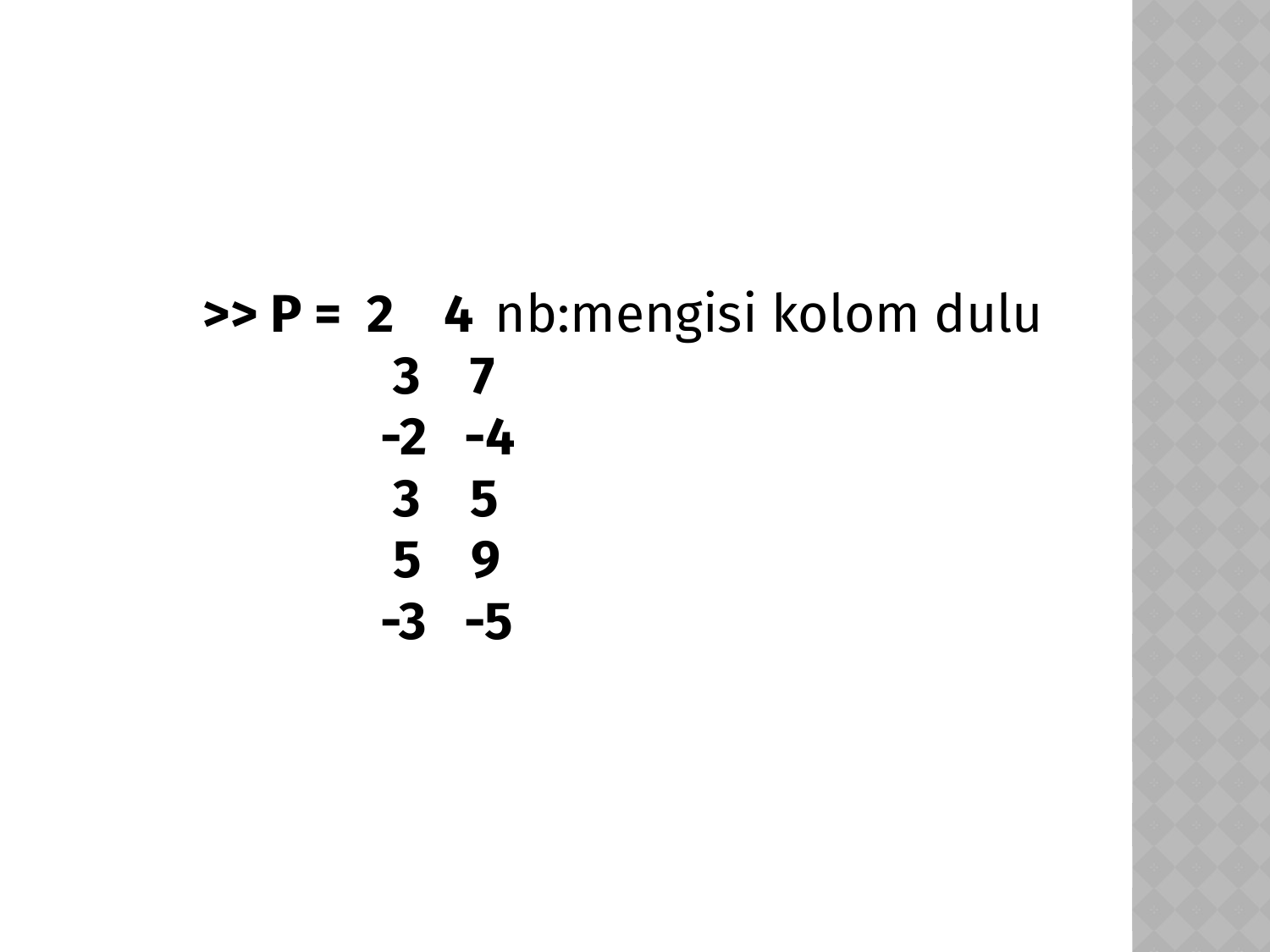

#
>> P =  2    4	nb:mengisi kolom dulu
		  3    7
		 -2   -4
		  3    5
		  5    9
		 -3   -5